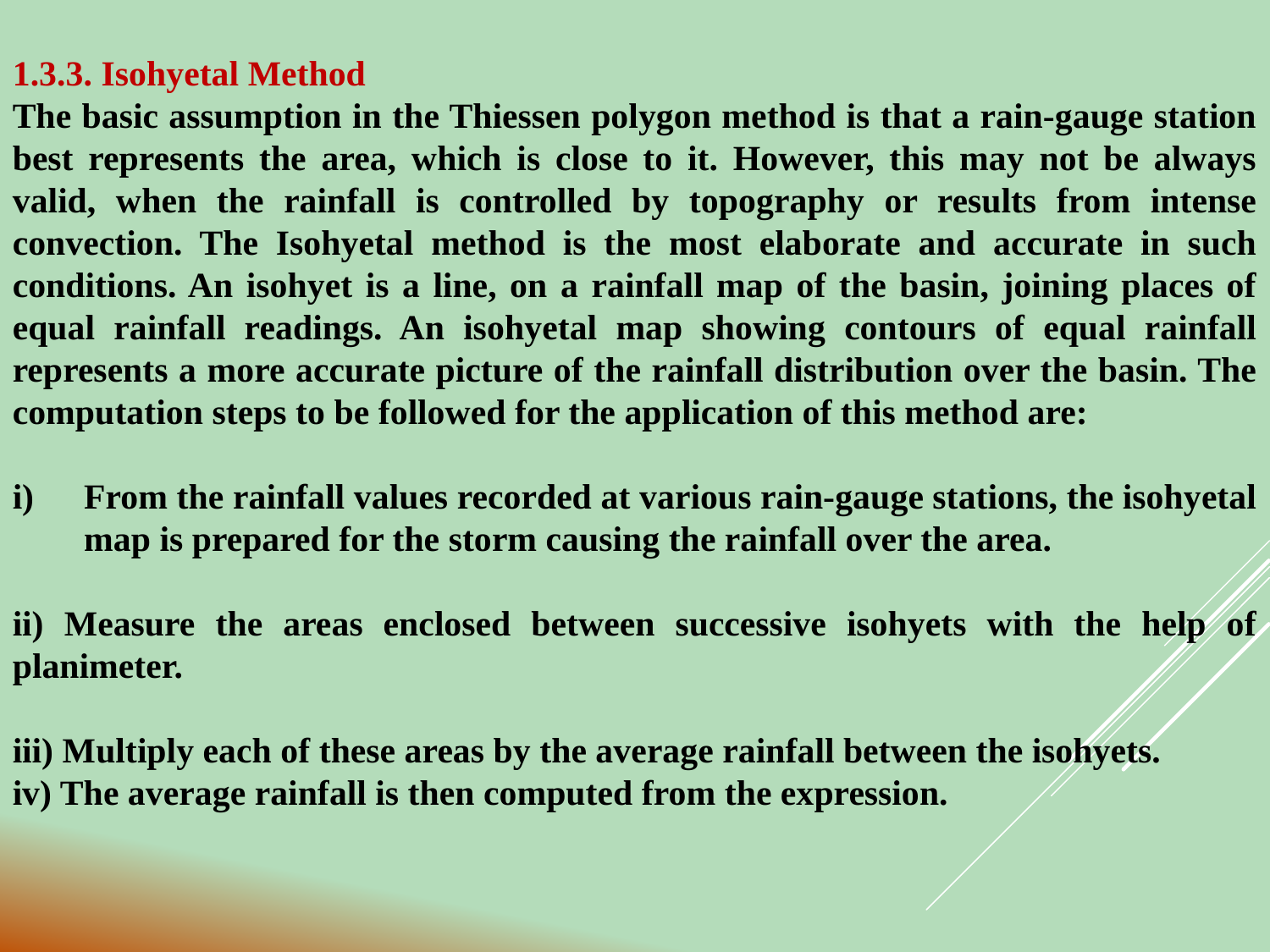

1.3.3. Isohyetal Method
The basic assumption in the Thiessen polygon method is that a rain-gauge station best represents the area, which is close to it. However, this may not be always valid, when the rainfall is controlled by topography or results from intense convection. The Isohyetal method is the most elaborate and accurate in such conditions. An isohyet is a line, on a rainfall map of the basin, joining places of equal rainfall readings. An isohyetal map showing contours of equal rainfall represents a more accurate picture of the rainfall distribution over the basin. The computation steps to be followed for the application of this method are:

From the rainfall values recorded at various rain-gauge stations, the isohyetal map is prepared for the storm causing the rainfall over the area.

ii) Measure the areas enclosed between successive isohyets with the help of planimeter.

iii) Multiply each of these areas by the average rainfall between the isohyets.
iv) The average rainfall is then computed from the expression.